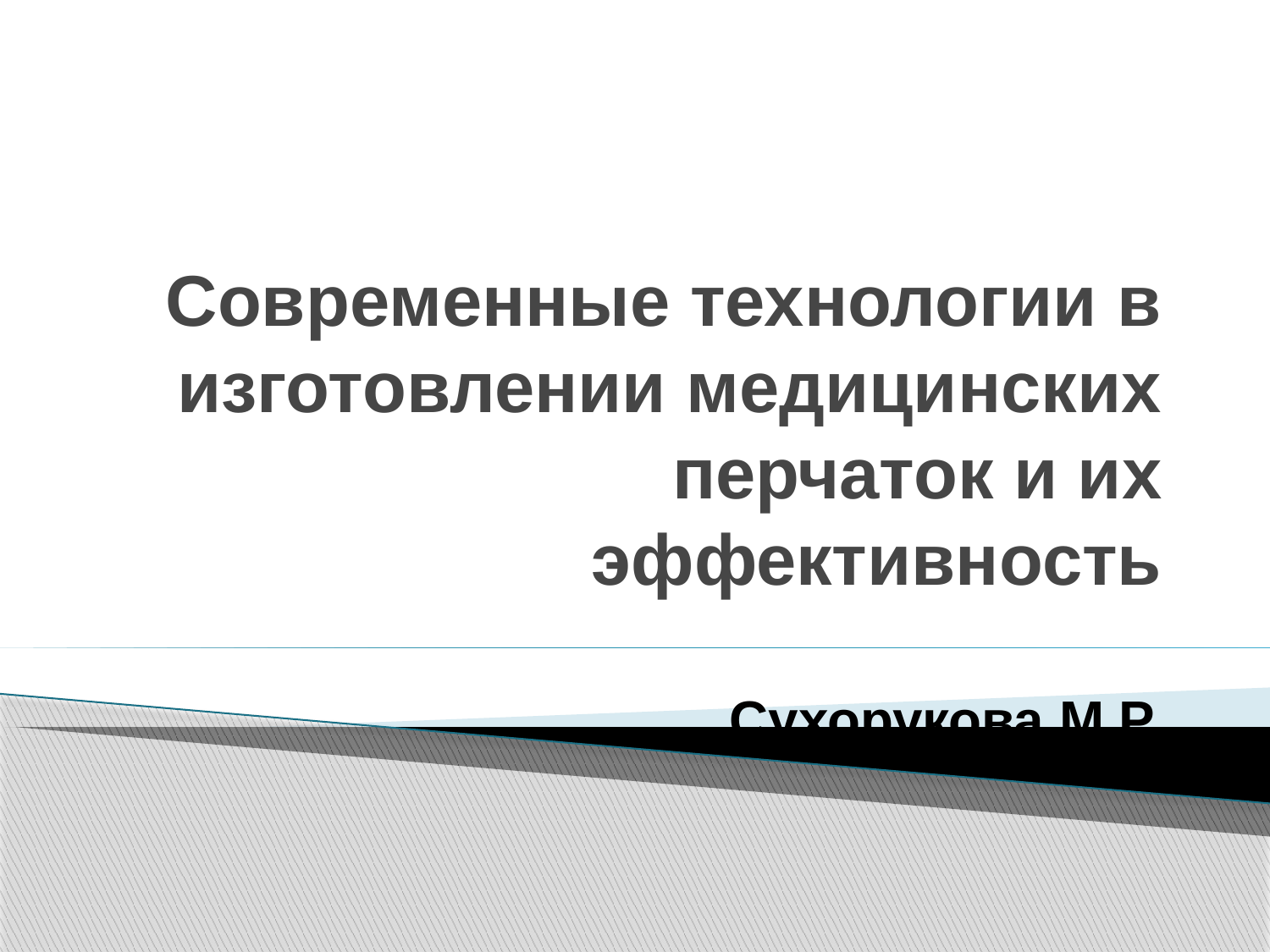

# Современные технологии в изготовлении медицинских перчаток и их эффективность Сухорукова М.Р.